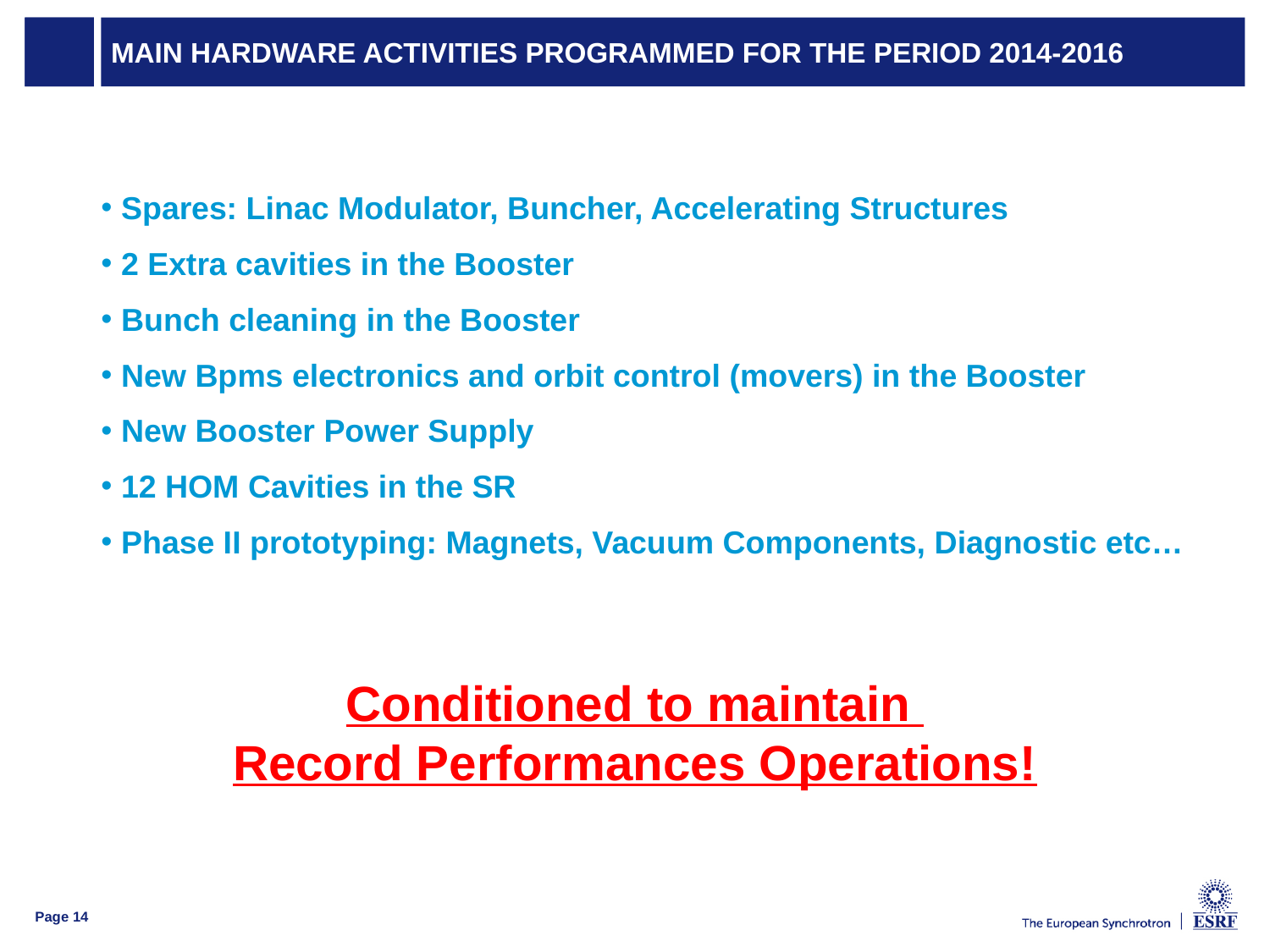

# Main hardware activities programmed for the period 2014-2016
 Spares: Linac Modulator, Buncher, Accelerating Structures
 2 Extra cavities in the Booster
 Bunch cleaning in the Booster
 New Bpms electronics and orbit control (movers) in the Booster
 New Booster Power Supply
 12 HOM Cavities in the SR
 Phase II prototyping: Magnets, Vacuum Components, Diagnostic etc…
Conditioned to maintain
Record Performances Operations!
Page 14